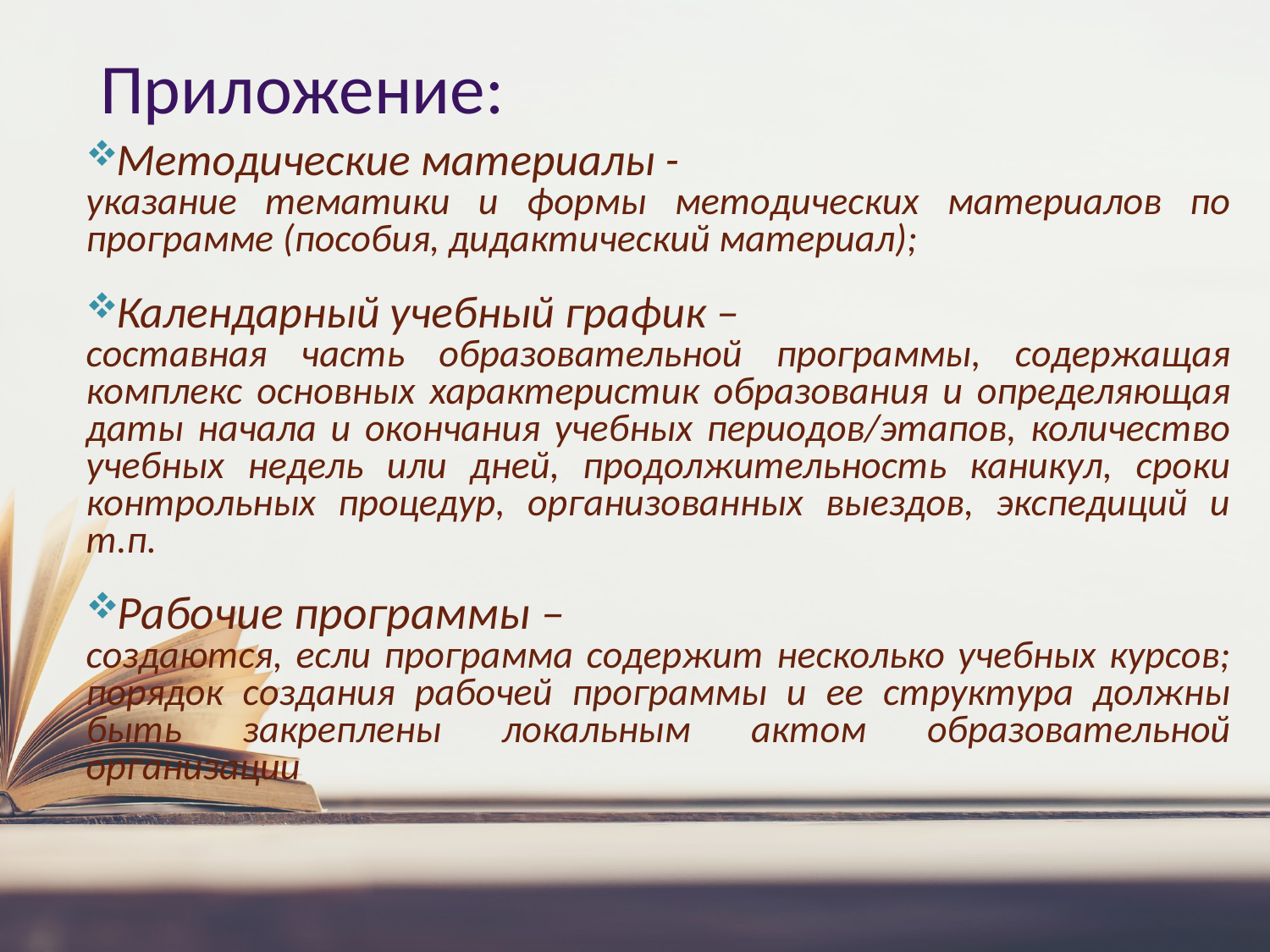

# Приложение:
Методические материалы -
указание тематики и формы методических материалов по программе (пособия, дидактический материал);

Календарный учебный график –
составная часть образовательной программы, содержащая комплекс основных характеристик образования и определяющая даты начала и окончания учебных периодов/этапов, количество учебных недель или дней, продолжительность каникул, сроки контрольных процедур, организованных выездов, экспедиций и т.п.

Рабочие программы –
создаются, если программа содержит несколько учебных курсов; порядок создания рабочей программы и ее структура должны быть закреплены локальным актом образовательной организации